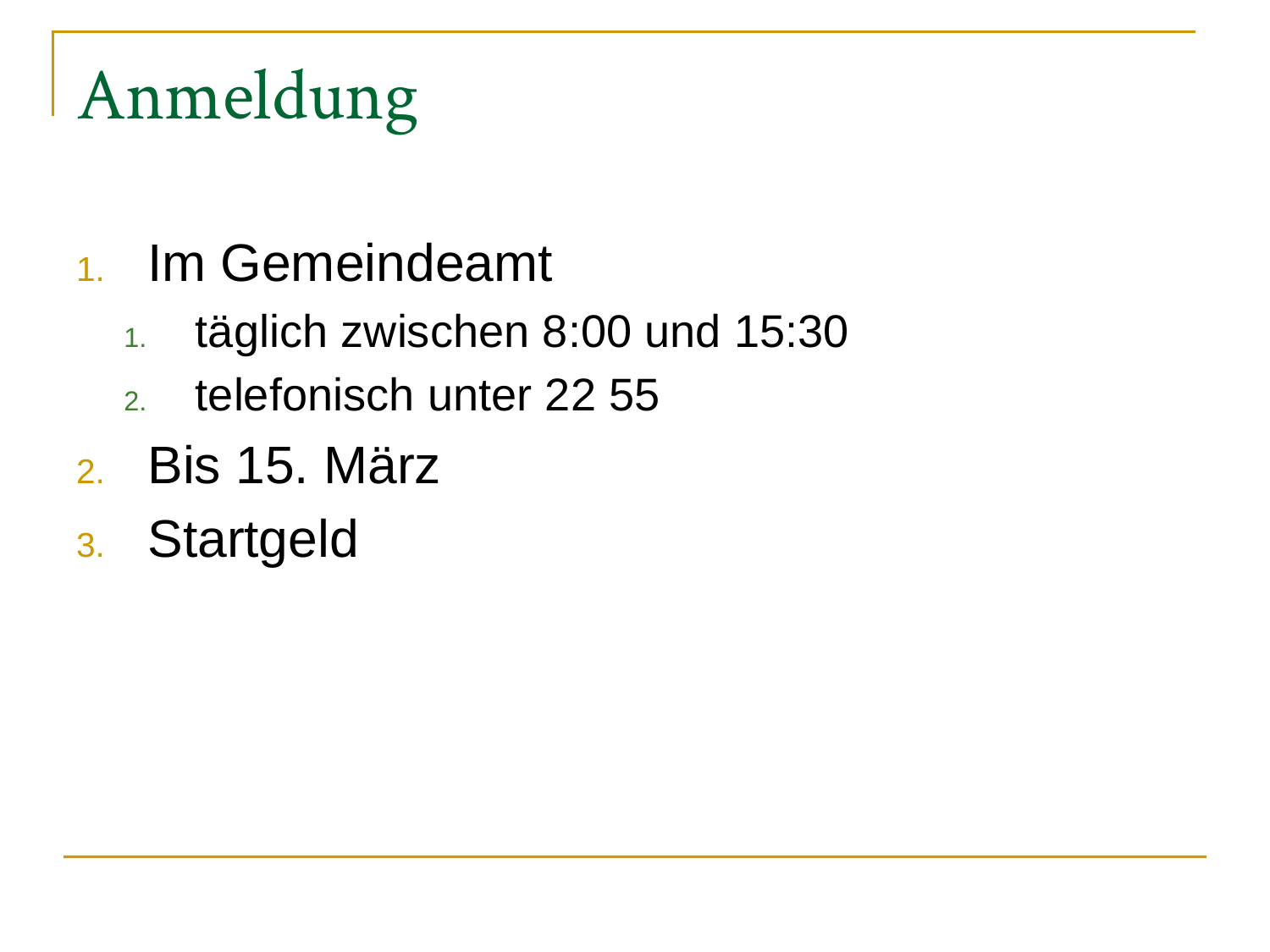

# Anmeldung
Im Gemeindeamt
täglich zwischen 8:00 und 15:30
telefonisch unter 22 55
Bis 15. März
Startgeld